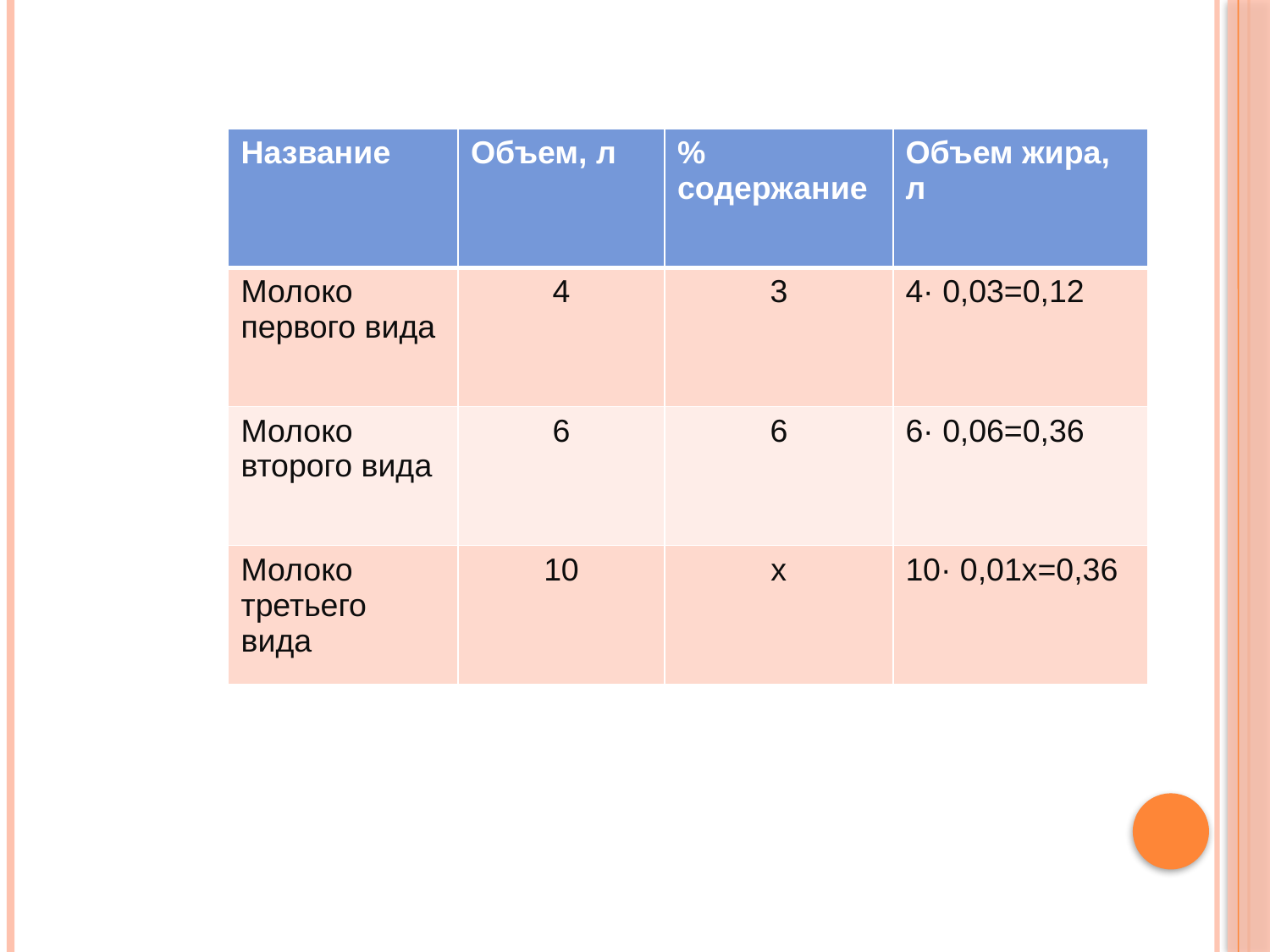

| Название | Объем, л | % содержание | Объем жира, л |
| --- | --- | --- | --- |
| Молоко первого вида | 4 | 3 | 4· 0,03=0,12 |
| Молоко второго вида | 6 | 6 | 6· 0,06=0,36 |
| Молоко третьего вида | 10 | х | 10· 0,01х=0,36 |